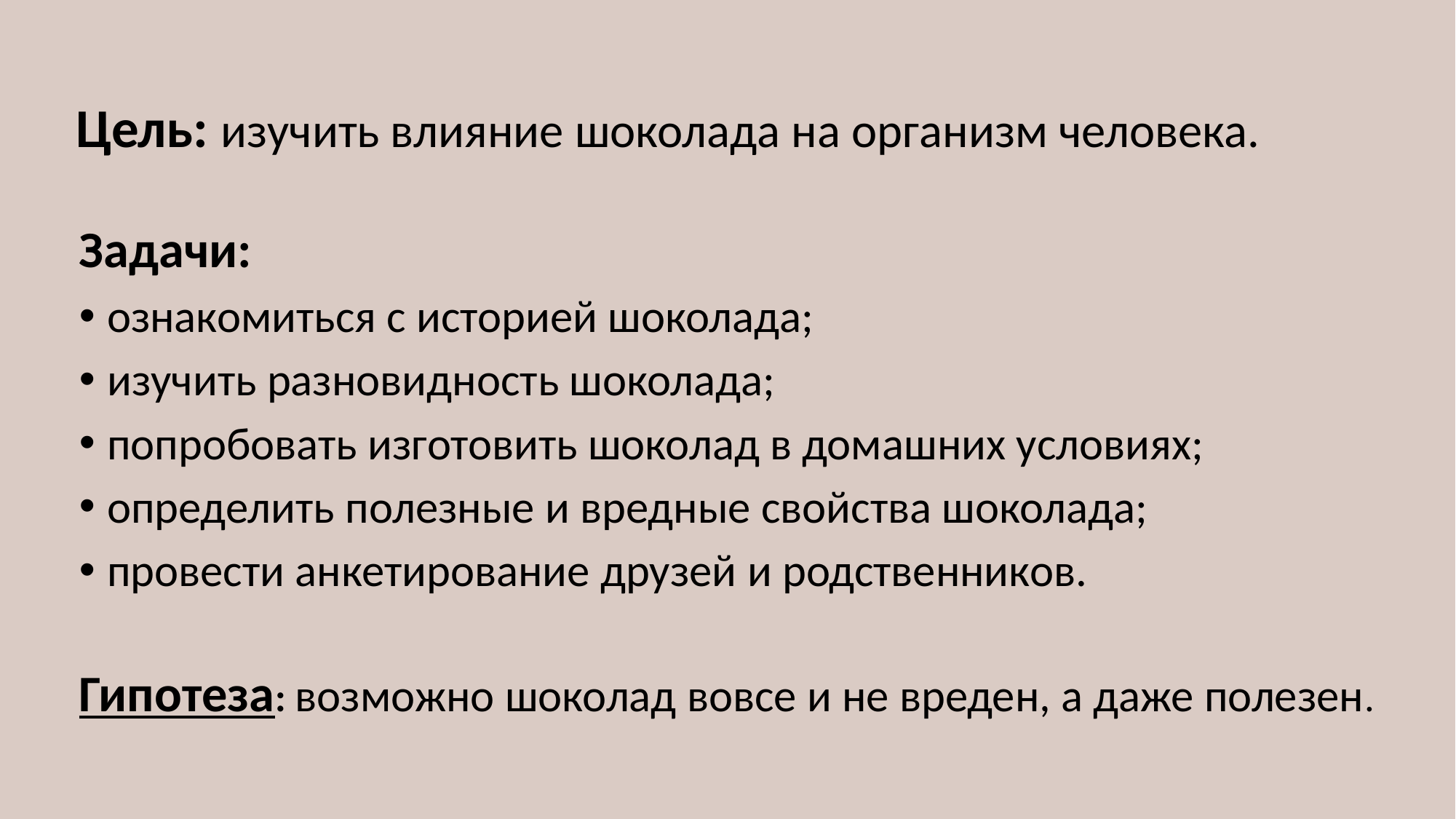

# Цель: изучить влияние шоколада на организм человека.
Задачи:
ознакомиться с историей шоколада;
изучить разновидность шоколада;
попробовать изготовить шоколад в домашних условиях;
определить полезные и вредные свойства шоколада;
провести анкетирование друзей и родственников.

Гипотеза: возможно шоколад вовсе и не вреден, а даже полезен.